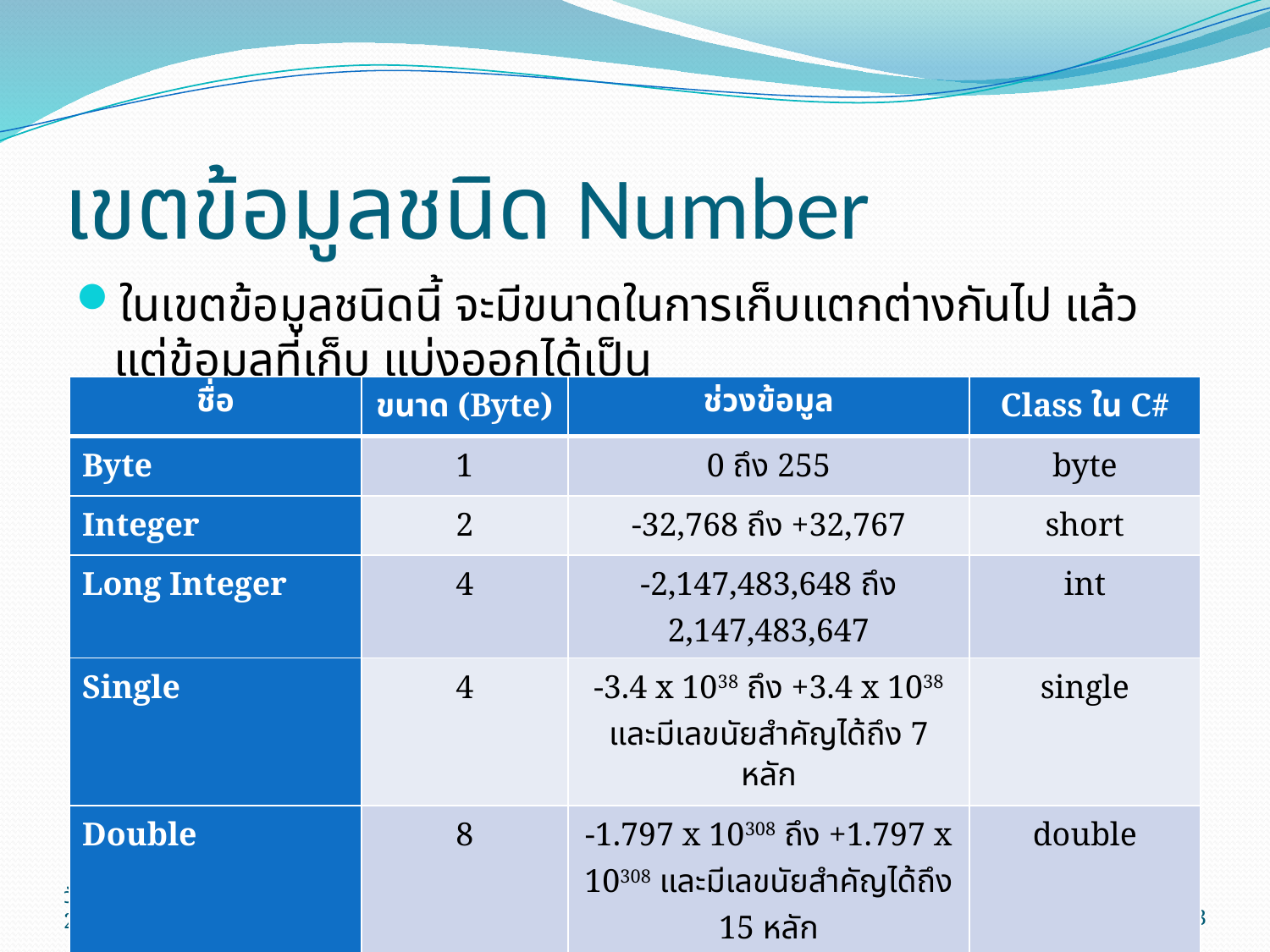

# เขตข้อมูลชนิด Number
ในเขตข้อมูลชนิดนี้ จะมีขนาดในการเก็บแตกต่างกันไป แล้วแต่ข้อมูลที่เก็บ แบ่งออกได้เป็น

| ชื่อ | ขนาด (Byte) | ช่วงข้อมูล | Class ใน C# |
| --- | --- | --- | --- |
| Byte | 1 | 0 ถึง 255 | byte |
| Integer | 2 | -32,768 ถึง +32,767 | short |
| Long Integer | 4 | -2,147,483,648 ถึง 2,147,483,647 | int |
| Single | 4 | -3.4 x 1038 ถึง +3.4 x 1038 และมีเลขนัยสำคัญได้ถึง 7 หลัก | single |
| Double | 8 | -1.797 x 10308 ถึง +1.797 x 10308 และมีเลขนัยสำคัญได้ถึง 15 หลัก | double |
| Replication ID | 16 | - | Guid |
| Decimal | 12 | -1028 ถึง +1028 และมีเลขนัยสำคัญได้ถึง 0 - 18 หลัก | decimal |
วันพฤหัสบดีที่ 14 พฤษภาคม พ.ศ. 2552
13